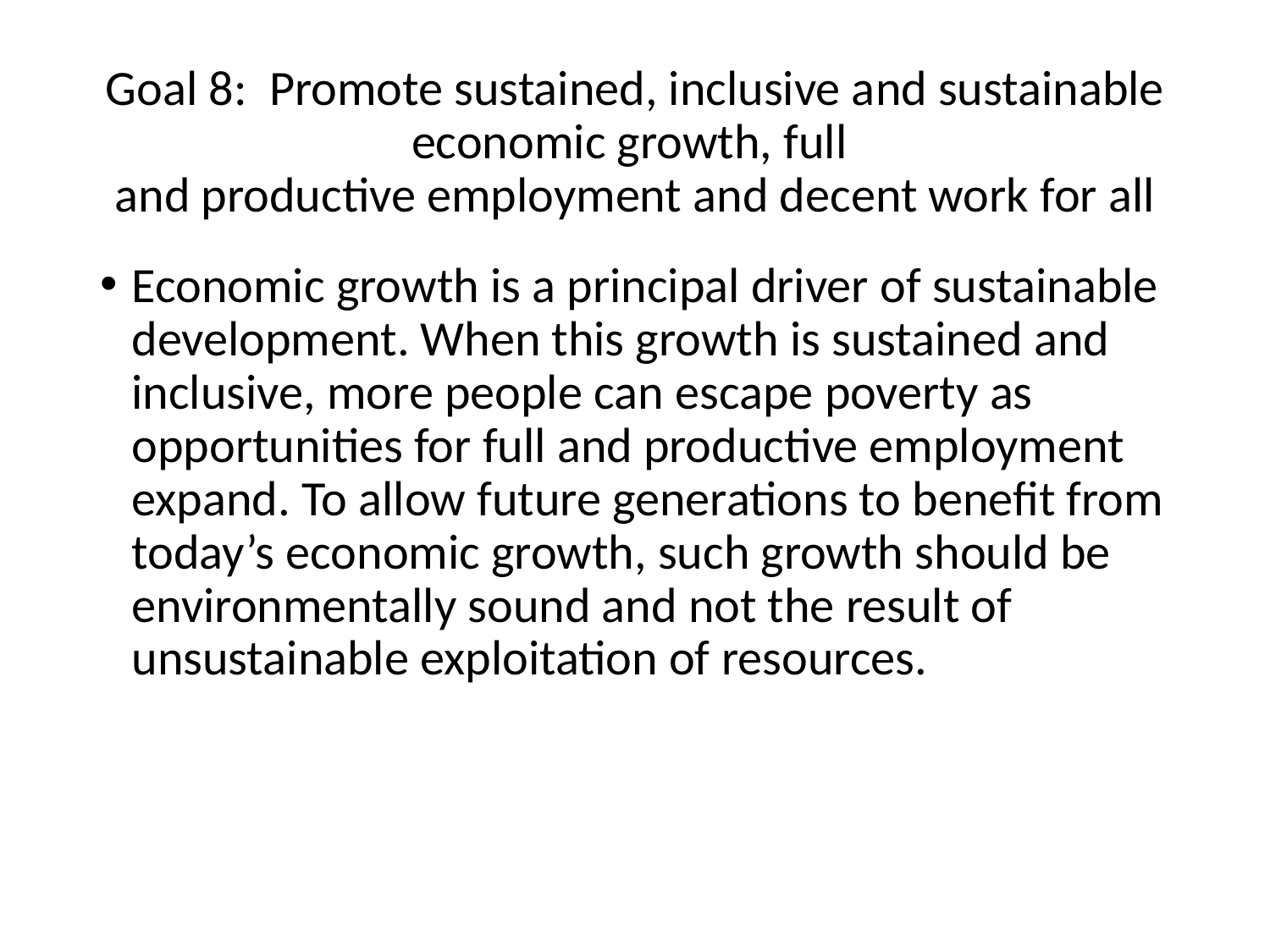

# Goal 8:  Promote sustained, inclusive and sustainable economic growth, full and productive employment and decent work for all
Economic growth is a principal driver of sustainable development. When this growth is sustained and inclusive, more people can escape poverty as opportunities for full and productive employment expand. To allow future generations to benefit from today’s economic growth, such growth should be environmentally sound and not the result of unsustainable exploitation of resources.